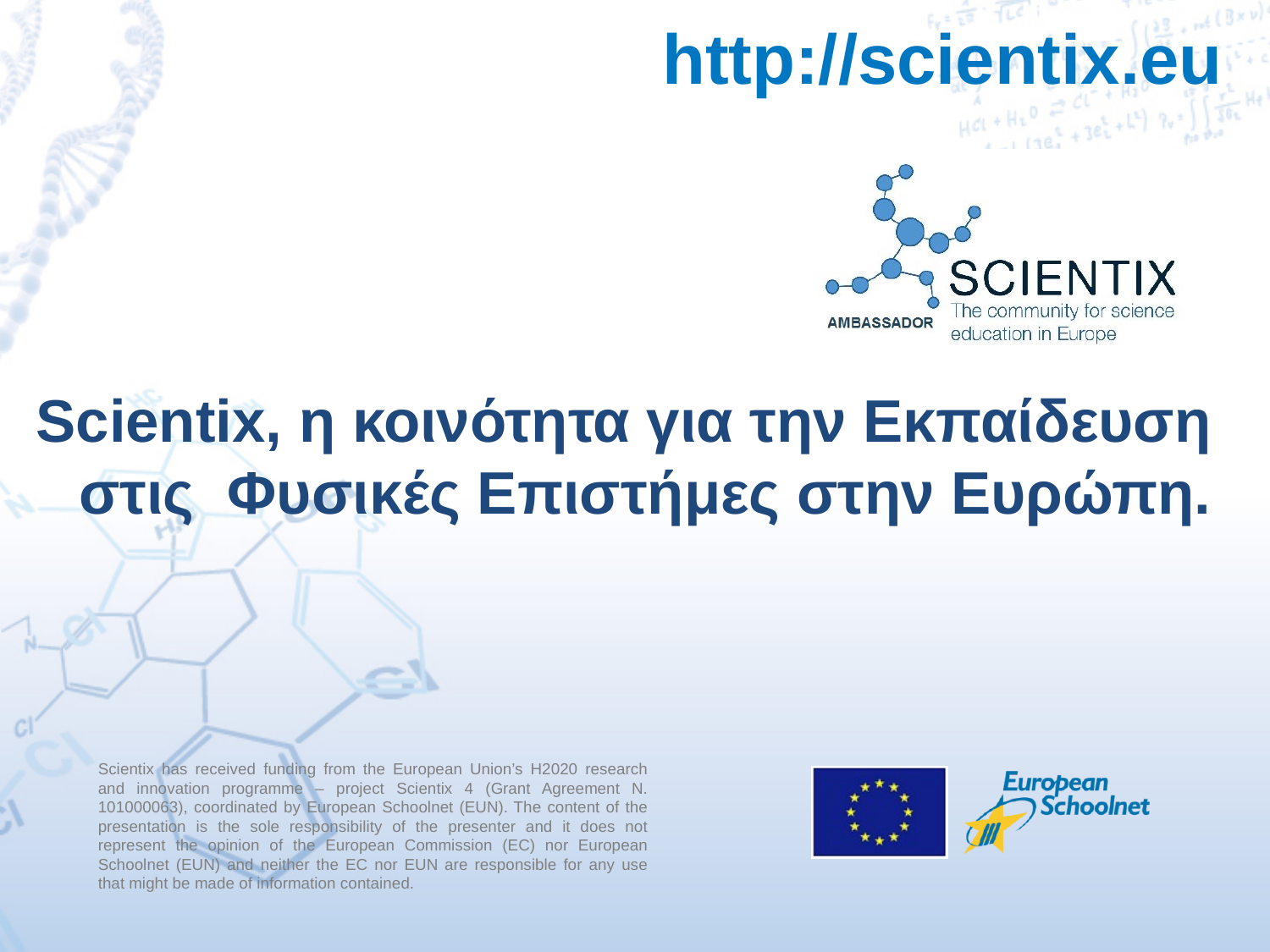

http://scientix.eu
Scientix, η κοινότητα για την Εκπαίδευση στις  Φυσικές Επιστήμες στην Ευρώπη.